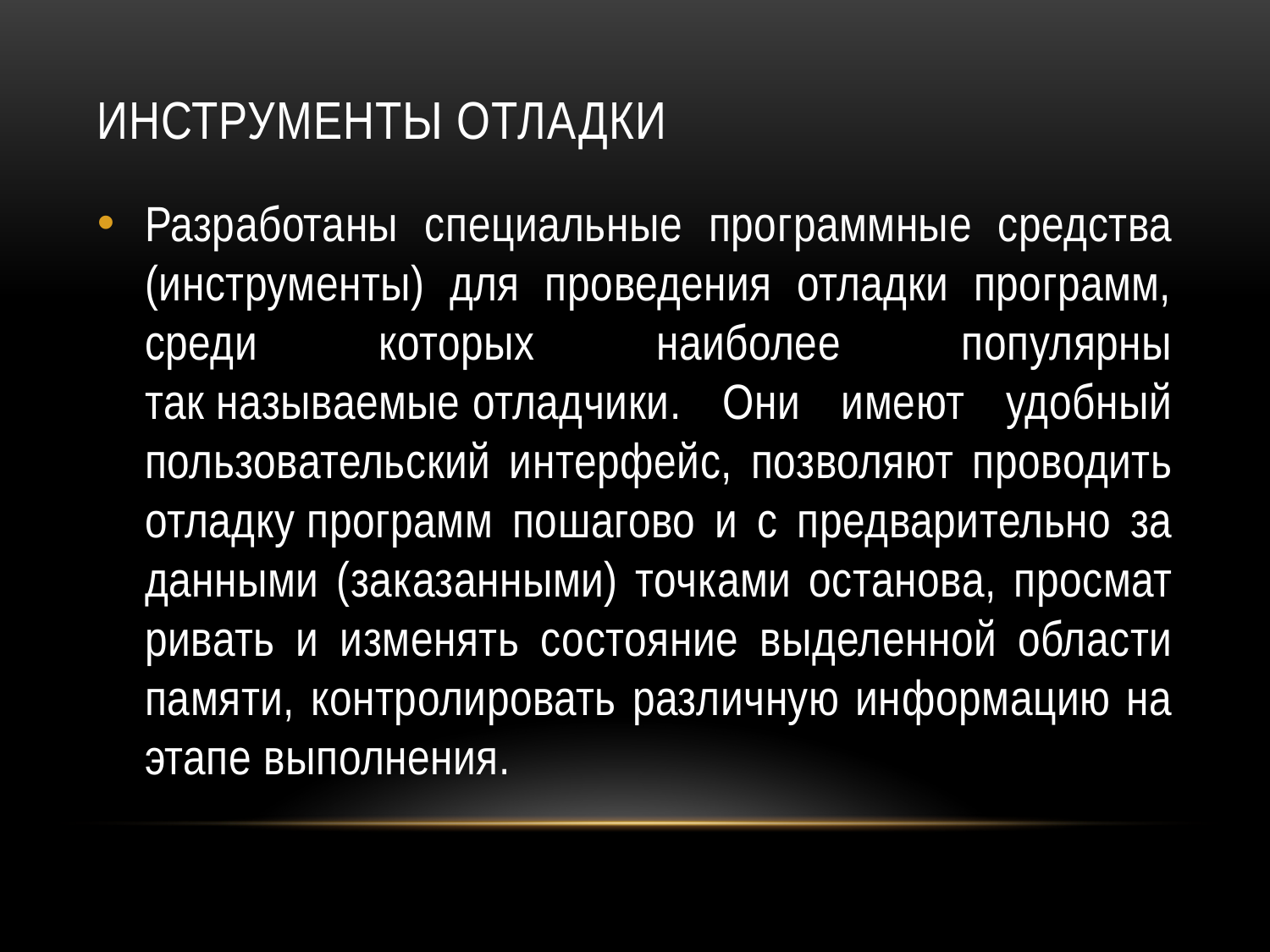

# Инструменты отладки
Раз­ра­бо­та­ны специальные про­грамм­ные сред­ст­ва (ин­ст­ру­мен­ты) для про­ве­де­ния отладки программ, сре­ди ко­то­рых наи­бо­лее по­пу­ляр­ны так называемые от­лад­чи­ки. Они име­ют удоб­ный поль­зо­ва­тель­ский ин­тер­фейс, по­зво­ля­ют про­во­дить отладку программ по­ша­го­во и с пред­ва­ри­тель­но за­дан­ны­ми (за­ка­зан­ны­ми) точ­ка­ми ос­та­но­ва, про­смат­ри­вать и из­ме­нять со­стоя­ние вы­де­лен­ной об­лас­ти па­мя­ти, кон­тро­ли­ро­вать различную ин­фор­ма­цию на эта­пе вы­пол­не­ния.